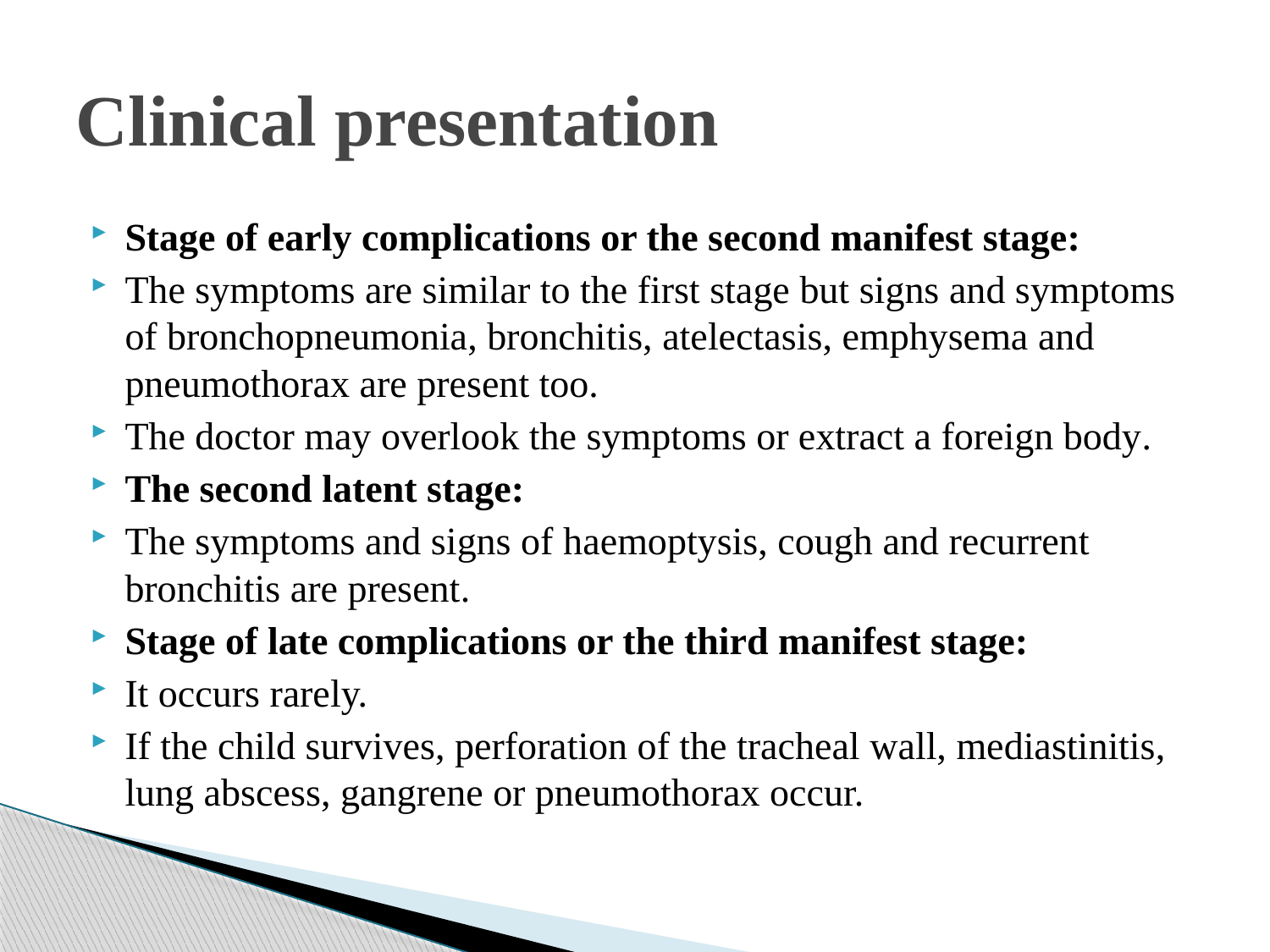

# Clinical presentation
Stage of early complications or the second manifest stage:
The symptoms are similar to the first stage but signs and symptoms of bronchopneumonia, bronchitis, atelectasis, emphysema and pneumothorax are present too.
The doctor may overlook the symptoms or extract a foreign body.
The second latent stage:
The symptoms and signs of haemoptysis, cough and recurrent bronchitis are present.
Stage of late complications or the third manifest stage:
It occurs rarely.
If the child survives, perforation of the tracheal wall, mediastinitis, lung abscess, gangrene or pneumothorax occur.